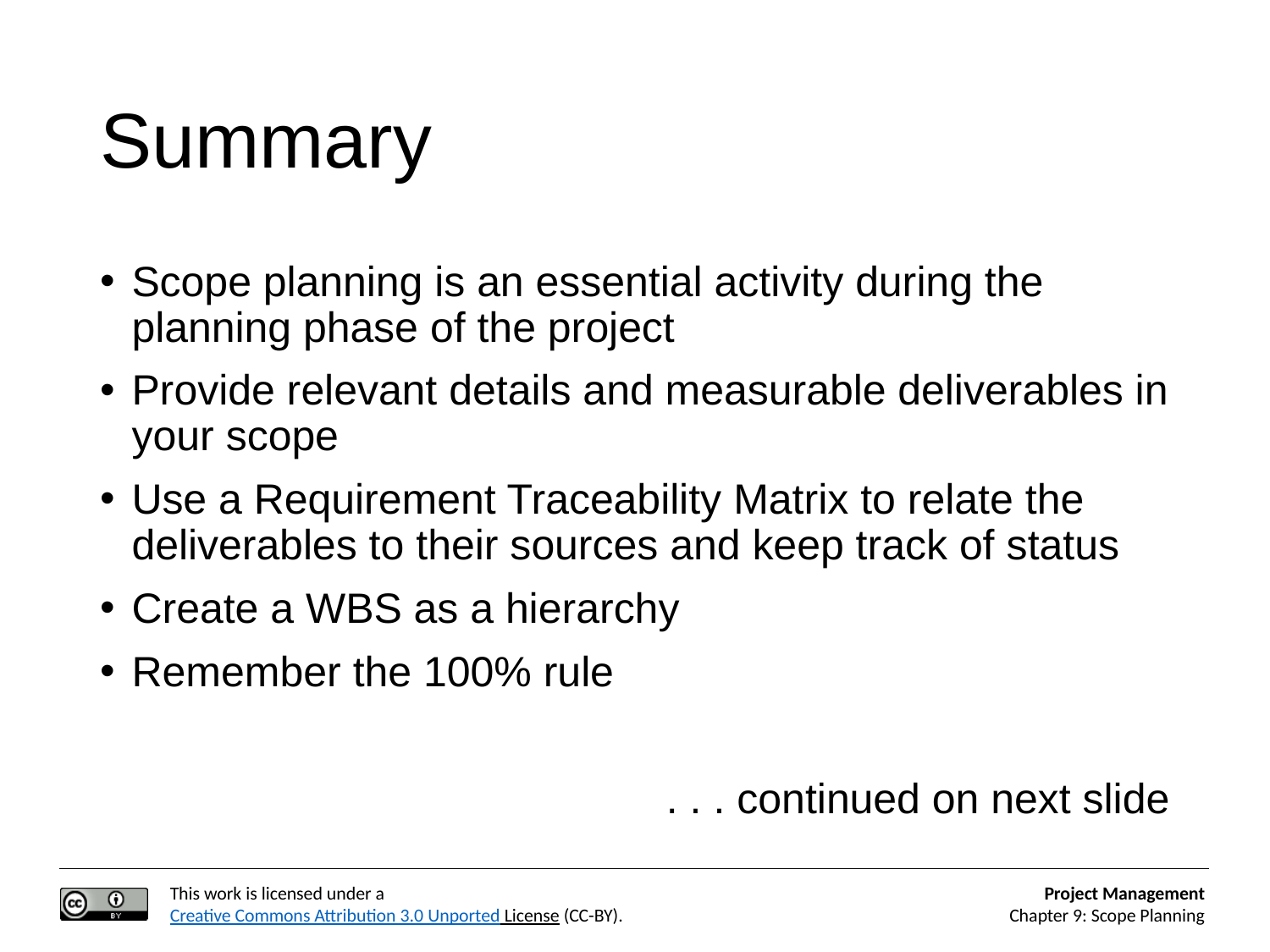

# Summary
Scope planning is an essential activity during the planning phase of the project
Provide relevant details and measurable deliverables in your scope
Use a Requirement Traceability Matrix to relate the deliverables to their sources and keep track of status
Create a WBS as a hierarchy
Remember the 100% rule

. . . continued on next slide